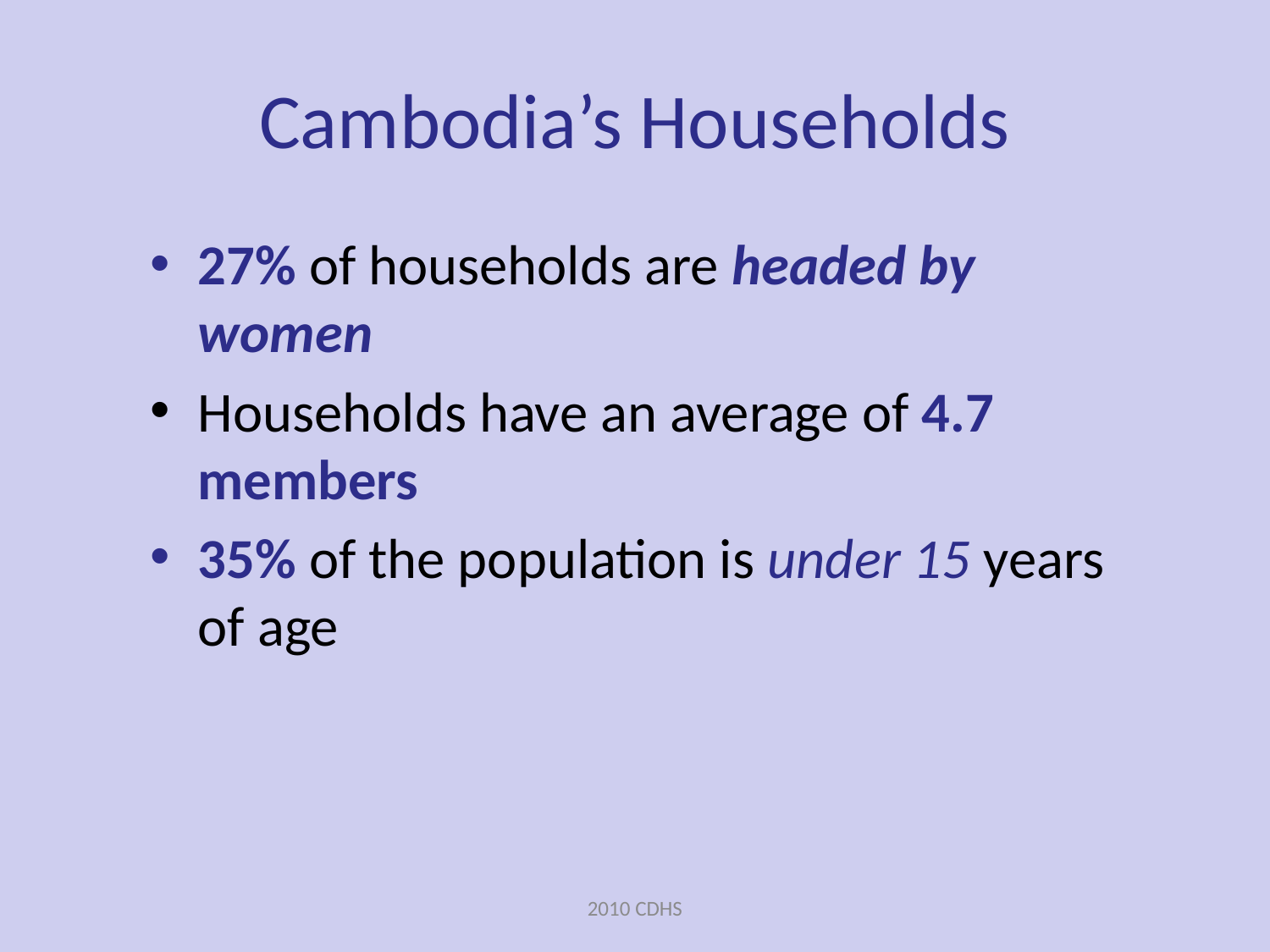

# Cambodia’s Households
27% of households are headed by women
Households have an average of 4.7 members
35% of the population is under 15 years of age
2010 CDHS